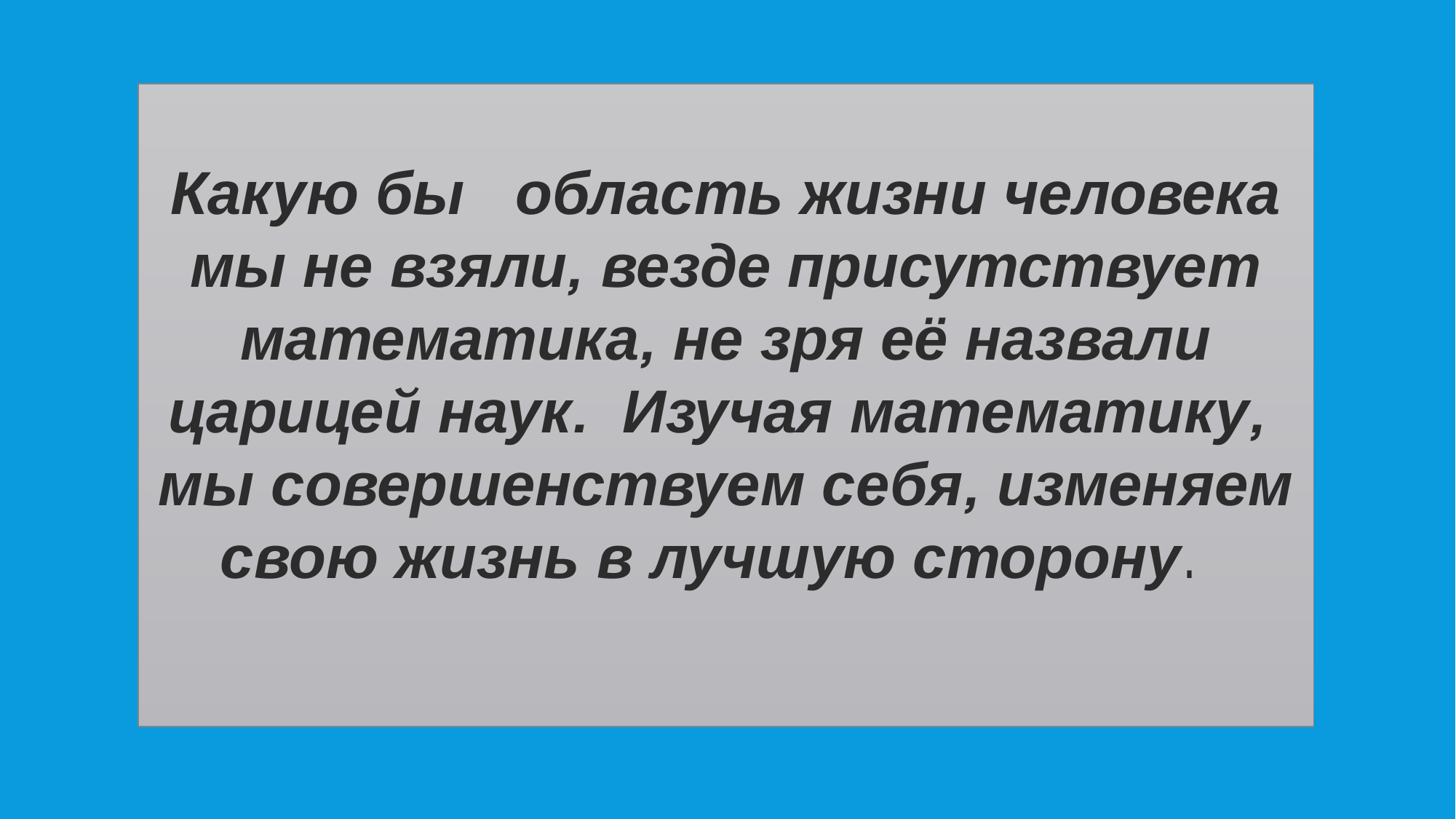

Какую бы   область жизни человека мы не взяли, везде присутствует математика, не зря её назвали царицей наук.  Изучая математику,  мы совершенствуем себя, изменяем свою жизнь в лучшую сторону.